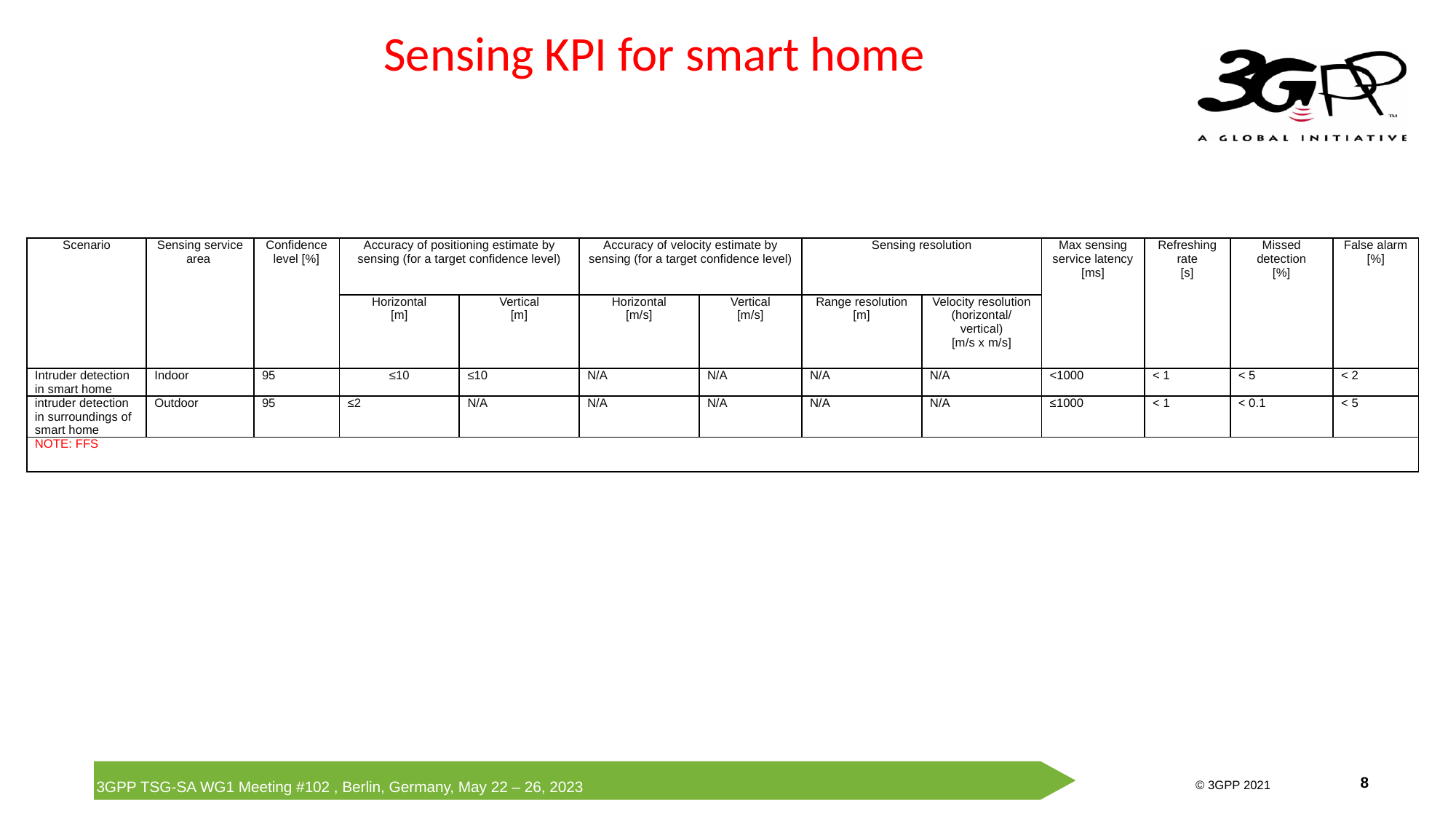

# Sensing KPI for smart home
| Scenario | Sensing service area | Confidence level [%] | Accuracy of positioning estimate by sensing (for a target confidence level) |  | Accuracy of velocity estimate by sensing (for a target confidence level) |  | Sensing resolution |  | Max sensing service latency [ms] | Refreshing rate [s] | Missed detection [%] | False alarm [%] |
| --- | --- | --- | --- | --- | --- | --- | --- | --- | --- | --- | --- | --- |
|  |  |  | Horizontal [m] | Vertical [m] | Horizontal [m/s] | Vertical [m/s] | Range resolution [m] | Velocity resolution (horizontal/ vertical) [m/s x m/s] |  |  |  |  |
| Intruder detection in smart home | Indoor | 95 | ≤10 | ≤10 | N/A | N/A | N/A | N/A | <1000 | < 1 | < 5 | < 2 |
| intruder detection in surroundings of smart home | Outdoor | 95 | ≤2 | N/A | N/A | N/A | N/A | N/A | ≤1000 | < 1 | < 0.1 | < 5 |
| NOTE: FFS |  |  |  |  |  |  |  |  |  |  |  |  |